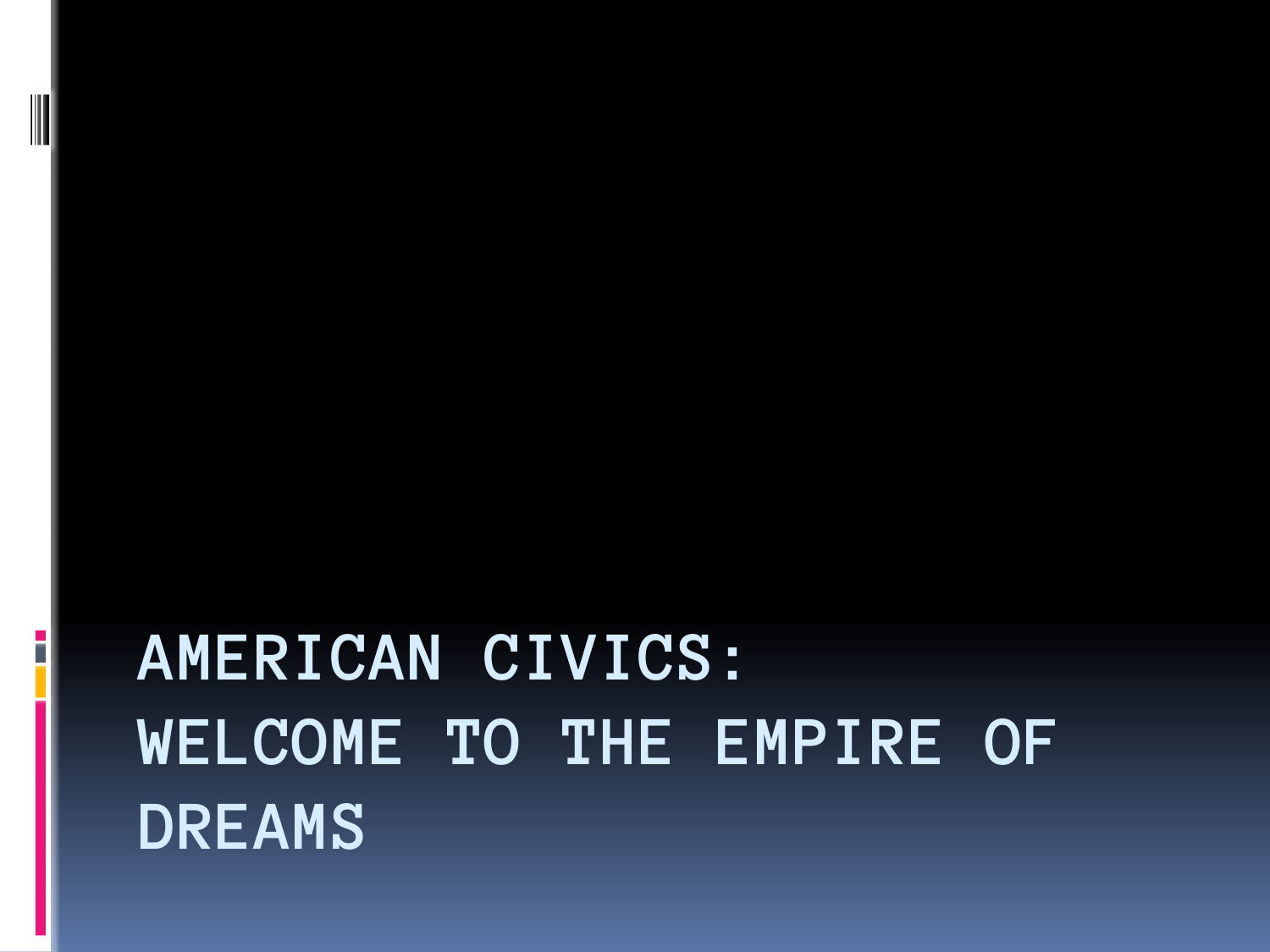

# American Civics: Welcome to the Empire of Dreams